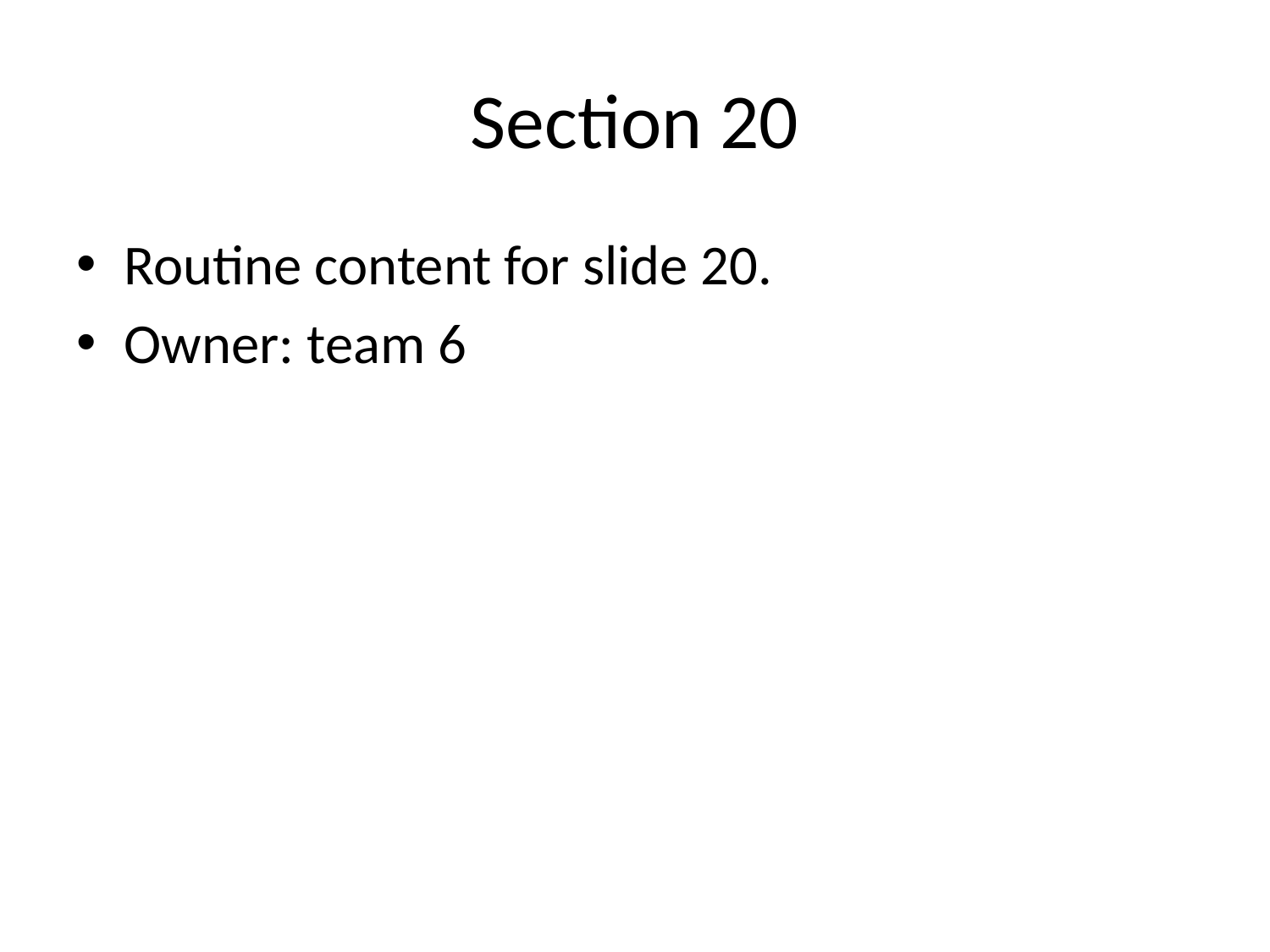

# Section 20
Routine content for slide 20.
Owner: team 6